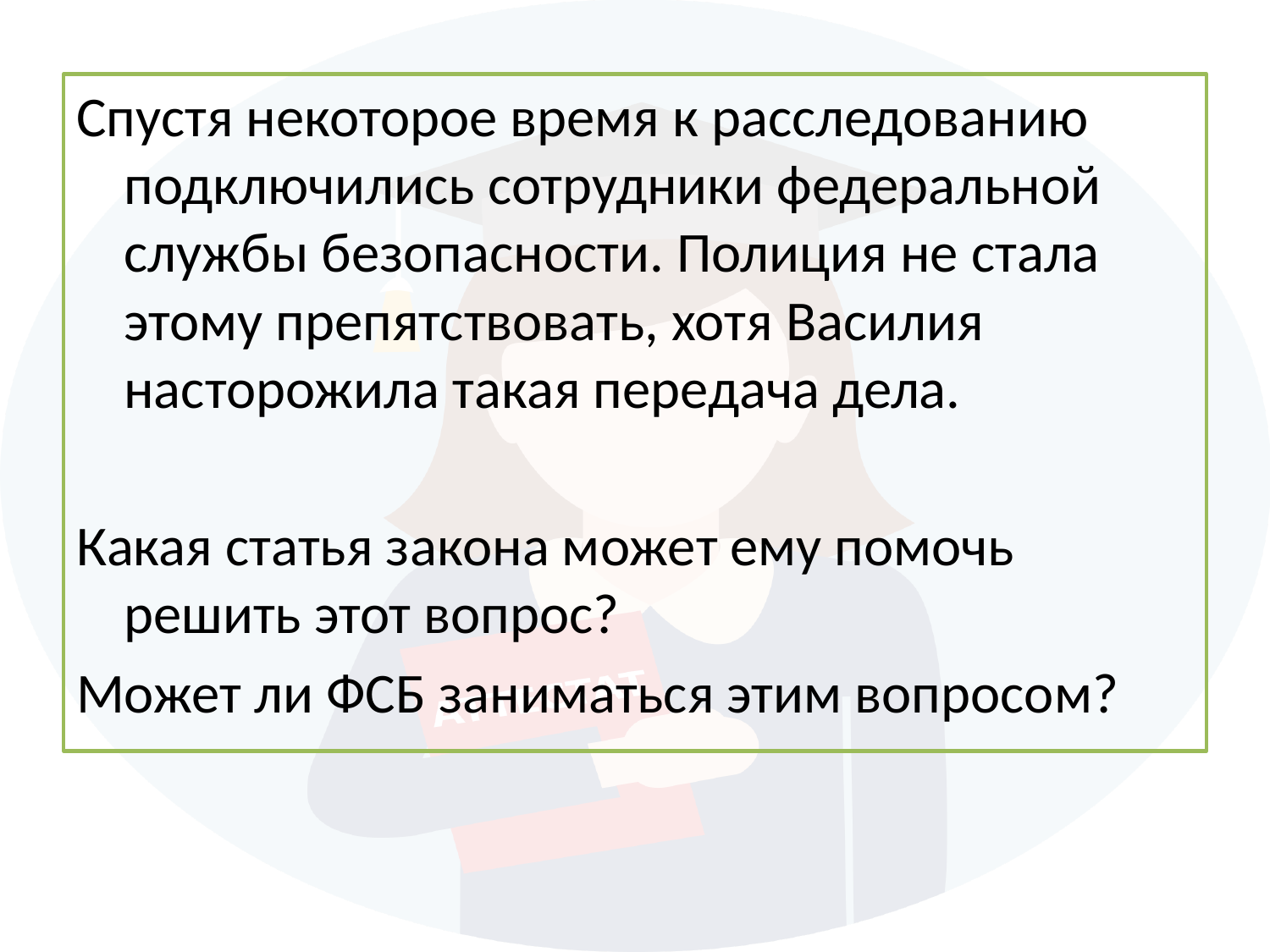

Спустя некоторое время к расследованию подключились сотрудники федеральной службы безопасности. Полиция не стала этому препятствовать, хотя Василия насторожила такая передача дела.

Какая статья закона может ему помочь решить этот вопрос?
Может ли ФСБ заниматься этим вопросом?